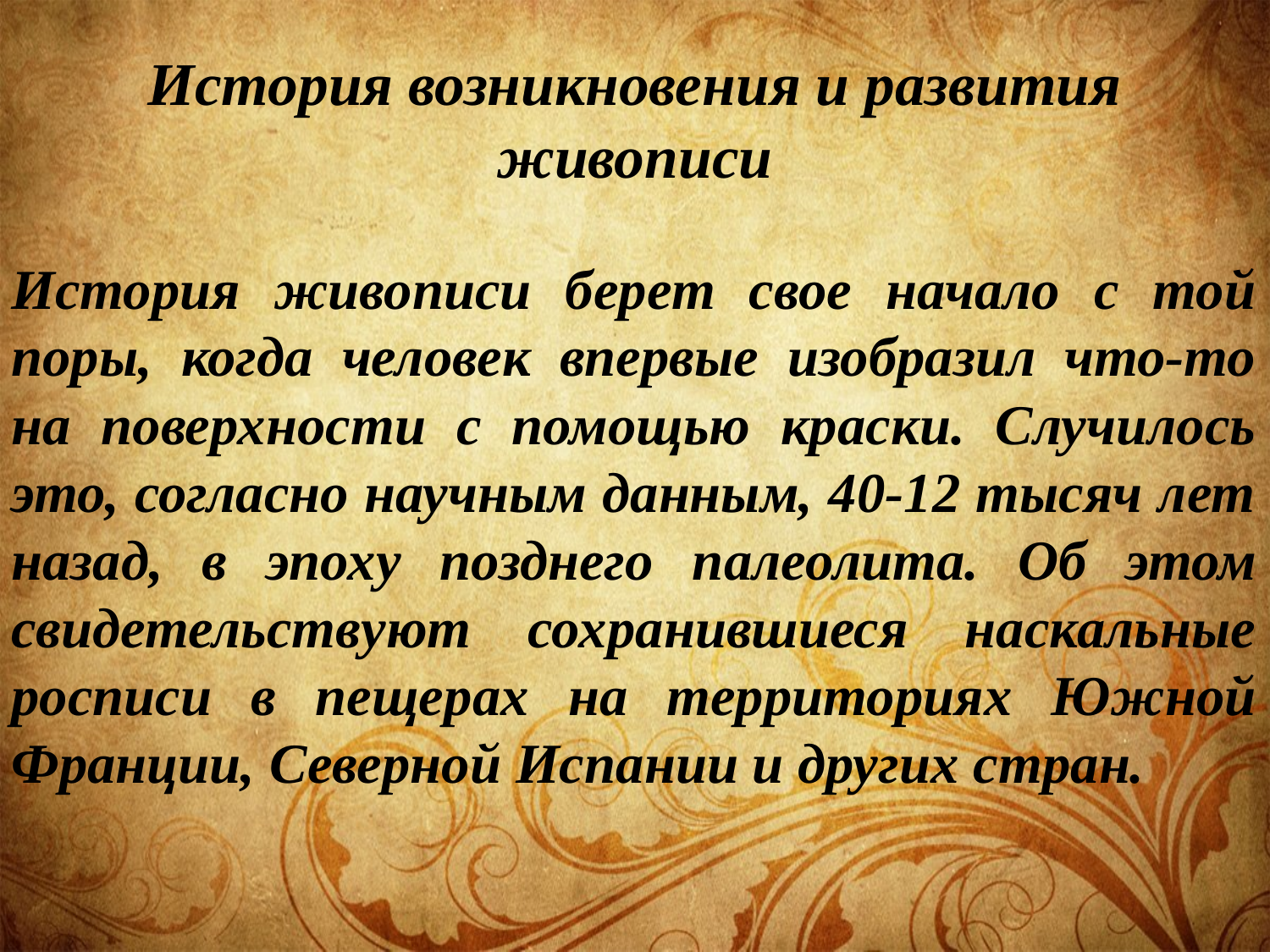

# История возникновения и развития живописи
История живописи берет свое начало с той поры, когда человек впервые изобразил что-то на поверхности с помощью краски. Случилось это, согласно научным данным, 40-12 тысяч лет назад, в эпоху позднего палеолита. Об этом свидетельствуют сохранившиеся наскальные росписи в пещерах на территориях Южной Франции, Северной Испании и других стран.